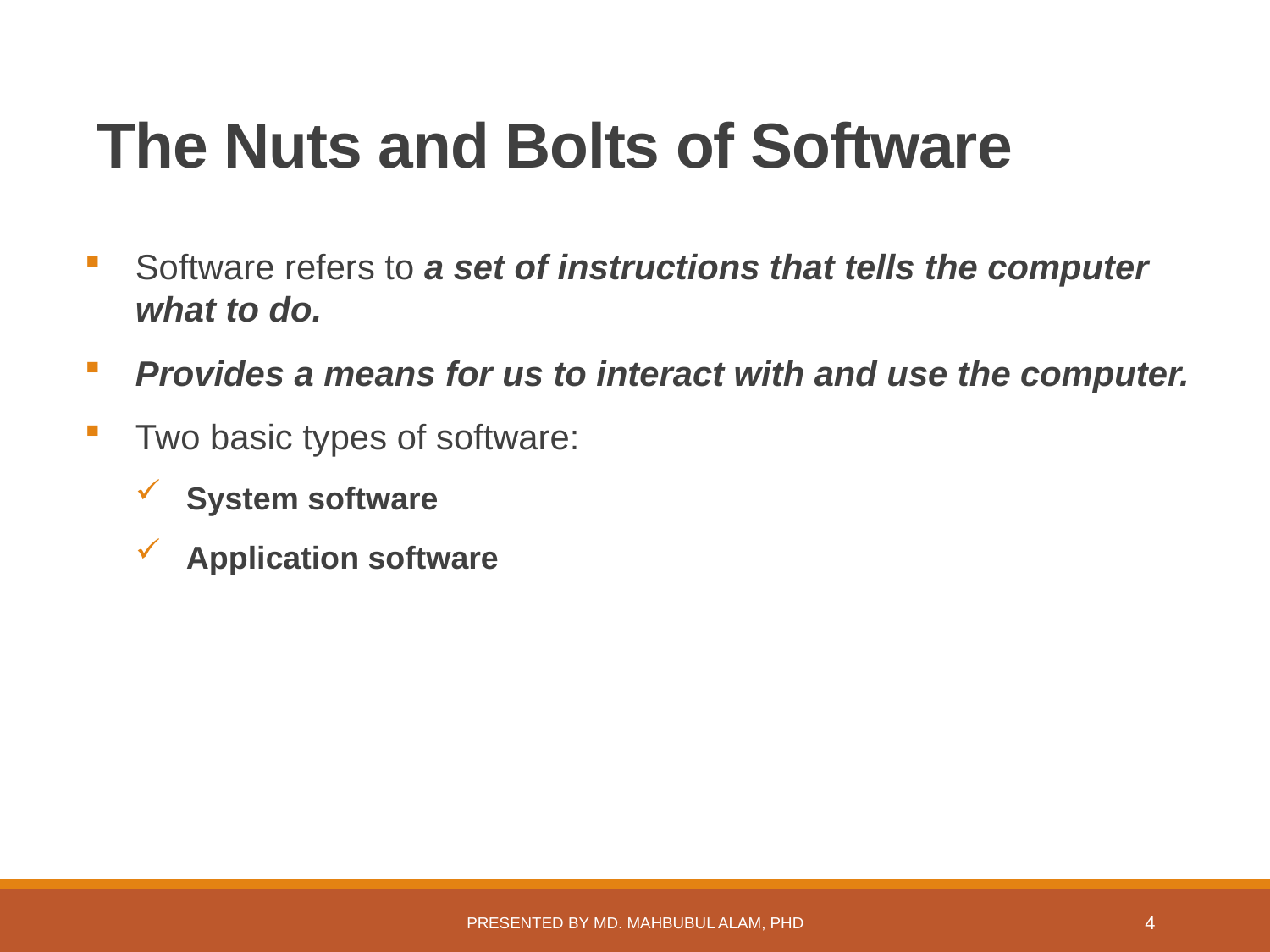

# The Nuts and Bolts of Software
Software refers to a set of instructions that tells the computer what to do.
Provides a means for us to interact with and use the computer.
Two basic types of software:
System software
Application software

Presented by Md. Mahbubul Alam, PhD
4